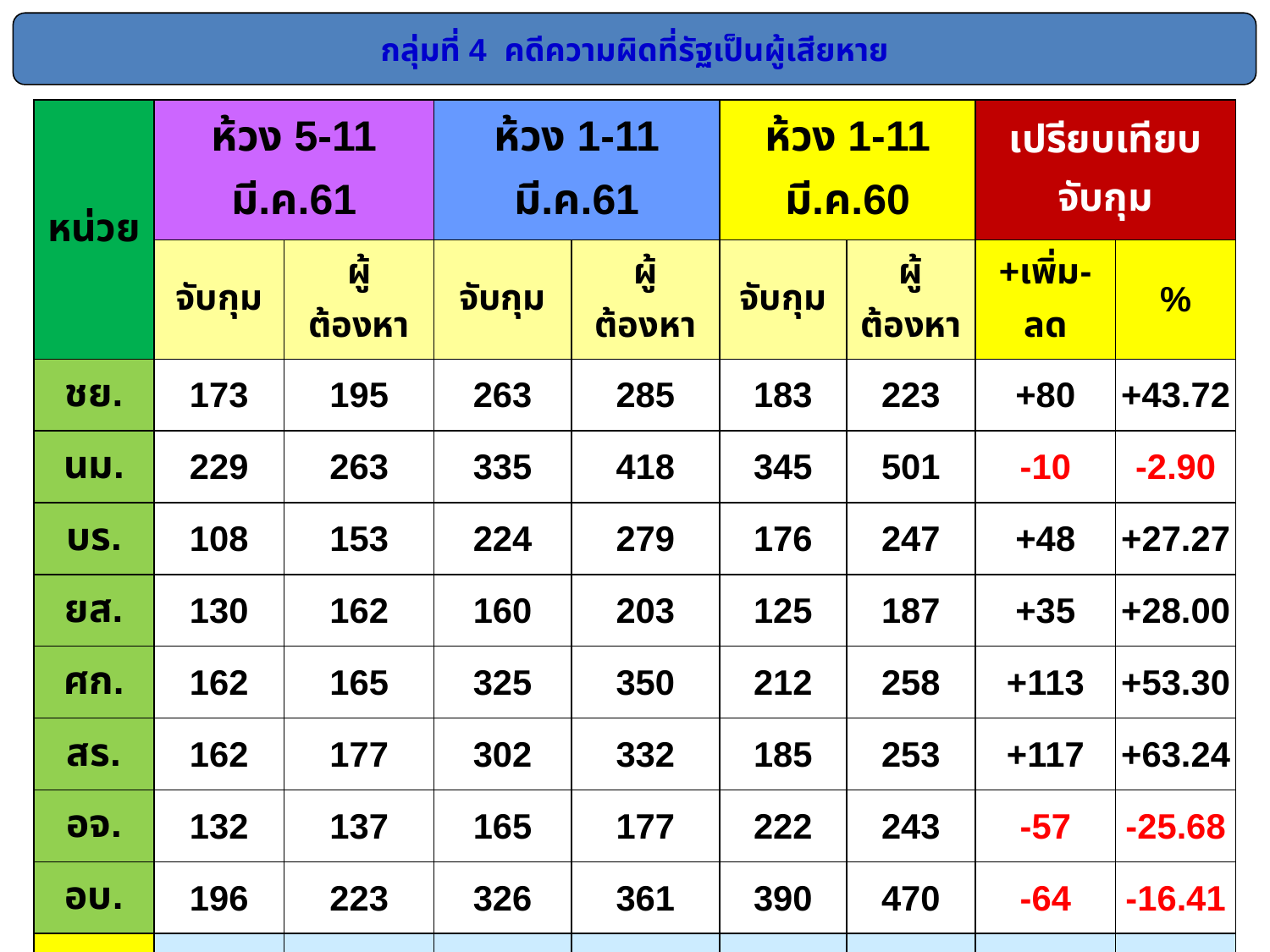

กลุ่มที่ 4  คดีความผิดที่รัฐเป็นผู้เสียหาย
| หน่วย | ห้วง 5-11 มี.ค.61 |  | ห้วง 1-11 มี.ค.61 |  | ห้วง 1-11 มี.ค.60 |  | เปรียบเทียบจับกุม |  |
| --- | --- | --- | --- | --- | --- | --- | --- | --- |
|  | จับกุม | ผู้ต้องหา | จับกุม | ผู้ต้องหา | จับกุม | ผู้ต้องหา | +เพิ่ม-ลด | % |
| ชย. | 173 | 195 | 263 | 285 | 183 | 223 | +80 | +43.72 |
| นม. | 229 | 263 | 335 | 418 | 345 | 501 | -10 | -2.90 |
| บร. | 108 | 153 | 224 | 279 | 176 | 247 | +48 | +27.27 |
| ยส. | 130 | 162 | 160 | 203 | 125 | 187 | +35 | +28.00 |
| ศก. | 162 | 165 | 325 | 350 | 212 | 258 | +113 | +53.30 |
| สร. | 162 | 177 | 302 | 332 | 185 | 253 | +117 | +63.24 |
| อจ. | 132 | 137 | 165 | 177 | 222 | 243 | -57 | -25.68 |
| อบ. | 196 | 223 | 326 | 361 | 390 | 470 | -64 | -16.41 |
| ภ.3 | 1,292 | 1,475 | 2,100 | 2,405 | 1,838 | 2,382 | +262 | +14.25 |